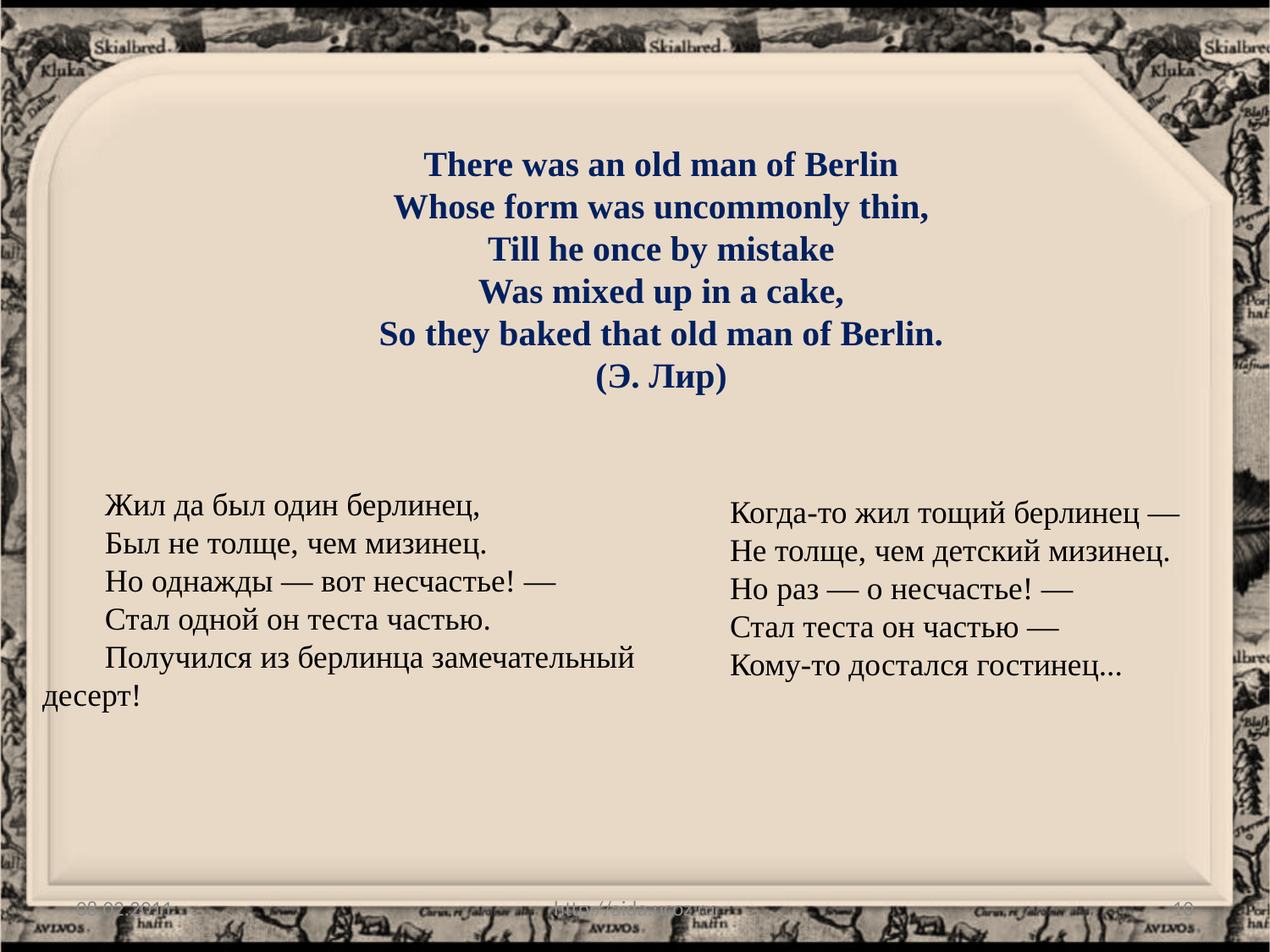

There was an old man of Berlin
Whose form was uncommonly thin,
Till he once by mistake
Was mixed up in a cake,
So they baked that old man of Berlin.
(Э. Лир)
Жил да был один берлинец,
Был не толще, чем мизинец.
Но однажды — вот несчастье! —
Стал одной он теста частью.
Получился из берлинца замечательный                                      десерт!

Когда-то жил тощий берлинец —
Не толще, чем детский мизинец.
Но раз — о несчастье! —
Стал теста он частью —
Кому-то достался гостинец...

08.02.2011
http://aida.ucoz.ru
10